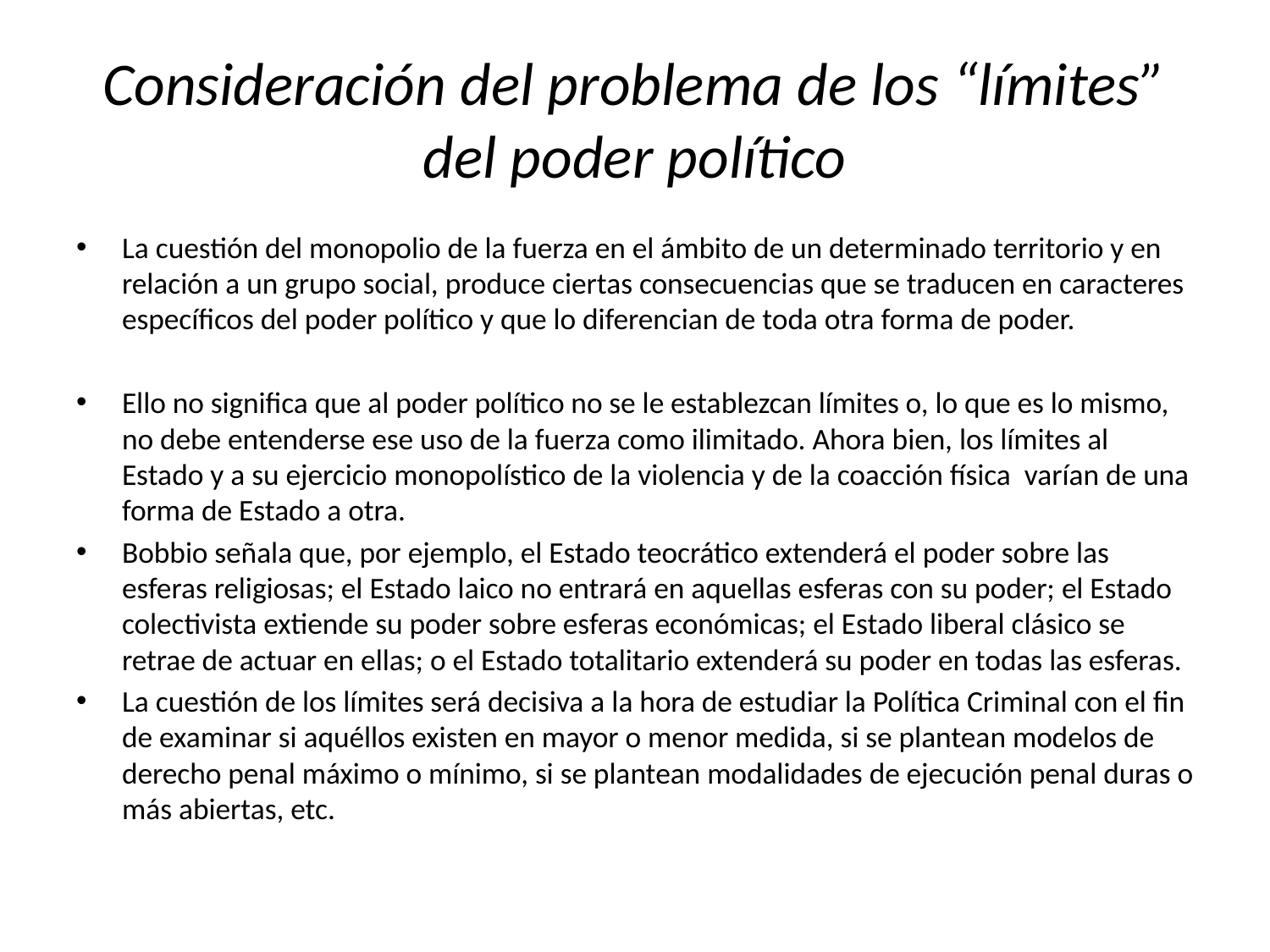

# Consideración del problema de los “límites” del poder político
La cuestión del monopolio de la fuerza en el ámbito de un determinado territorio y en relación a un grupo social, produce ciertas consecuencias que se traducen en caracteres específicos del poder político y que lo diferencian de toda otra forma de poder.

Ello no significa que al poder político no se le establezcan límites o, lo que es lo mismo, no debe entenderse ese uso de la fuerza como ilimitado. Ahora bien, los límites al Estado y a su ejercicio monopolístico de la violencia y de la coacción física  varían de una forma de Estado a otra.
Bobbio señala que, por ejemplo, el Estado teocrático extenderá el poder sobre las esferas religiosas; el Estado laico no entrará en aquellas esferas con su poder; el Estado colectivista extiende su poder sobre esferas económicas; el Estado liberal clásico se retrae de actuar en ellas; o el Estado totalitario extenderá su poder en todas las esferas.
La cuestión de los límites será decisiva a la hora de estudiar la Política Criminal con el fin de examinar si aquéllos existen en mayor o menor medida, si se plantean modelos de derecho penal máximo o mínimo, si se plantean modalidades de ejecución penal duras o más abiertas, etc.